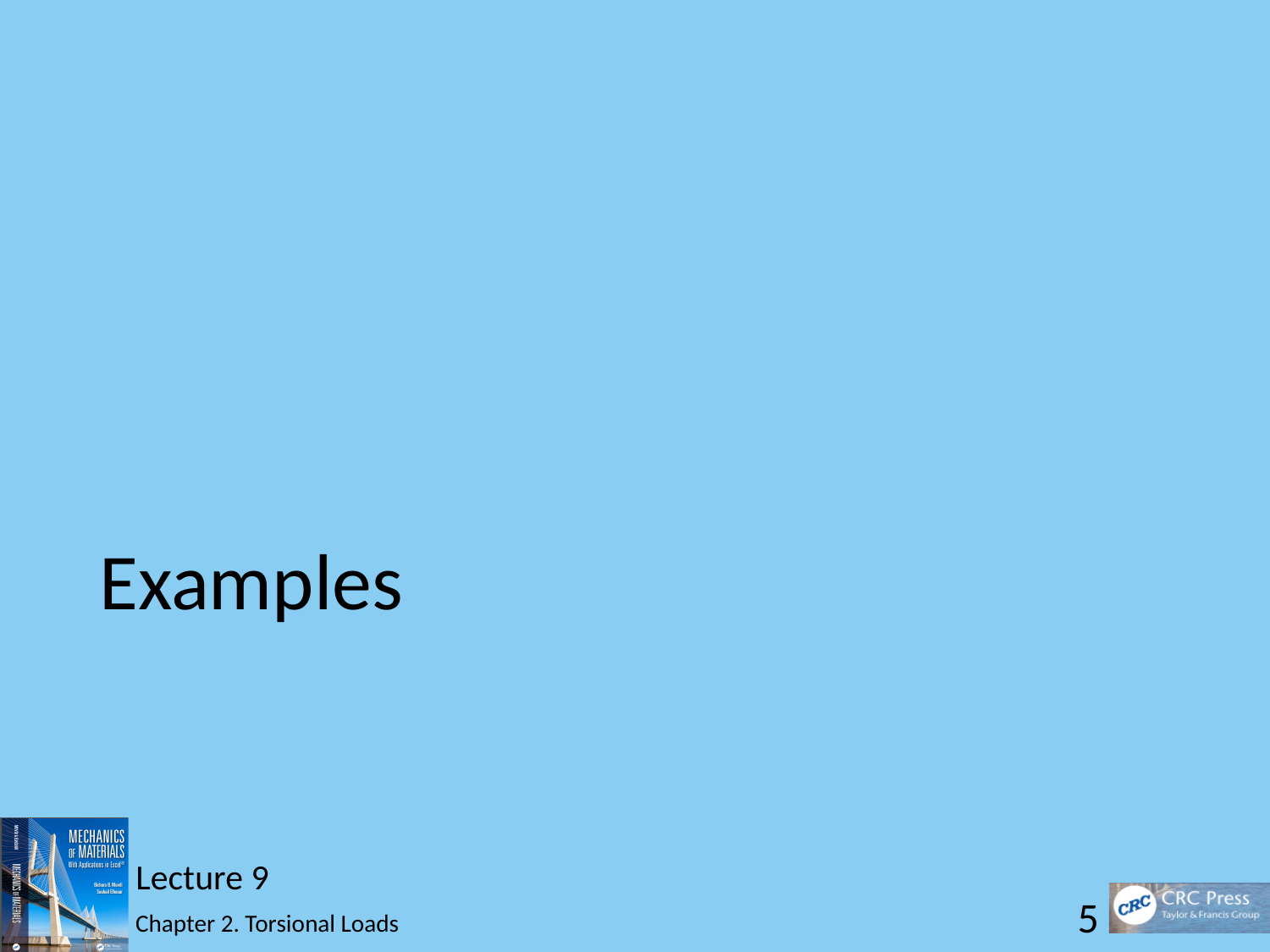

# Examples

Lecture 9
5
Chapter 2. Torsional Loads